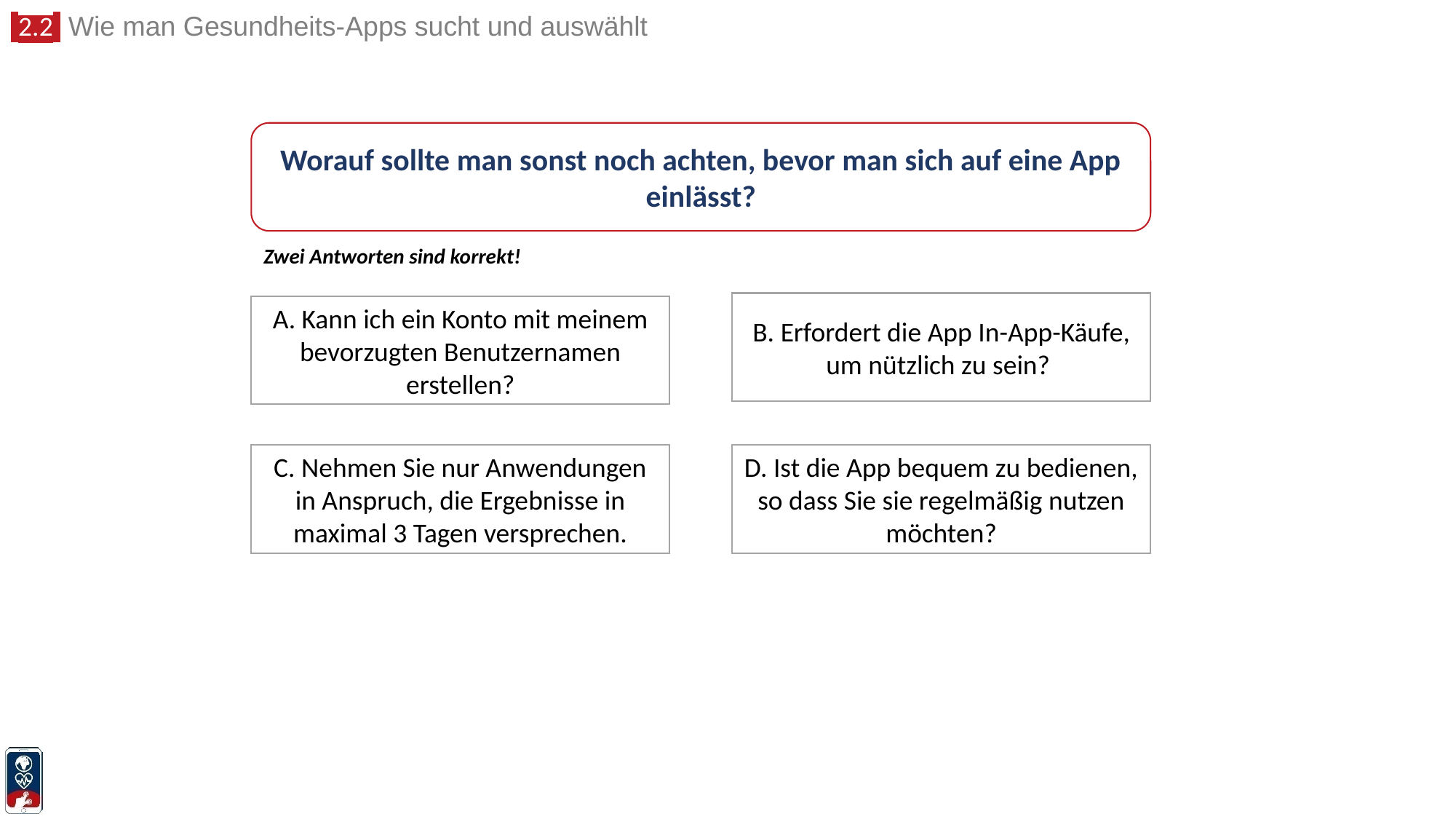

Worauf sollte man sonst noch achten, bevor man sich auf eine App einlässt?
Zwei Antworten sind korrekt!
B. Erfordert die App In-App-Käufe, um nützlich zu sein?
A. Kann ich ein Konto mit meinem bevorzugten Benutzernamen erstellen?
C. Nehmen Sie nur Anwendungen in Anspruch, die Ergebnisse in maximal 3 Tagen versprechen.
D. Ist die App bequem zu bedienen, so dass Sie sie regelmäßig nutzen möchten?